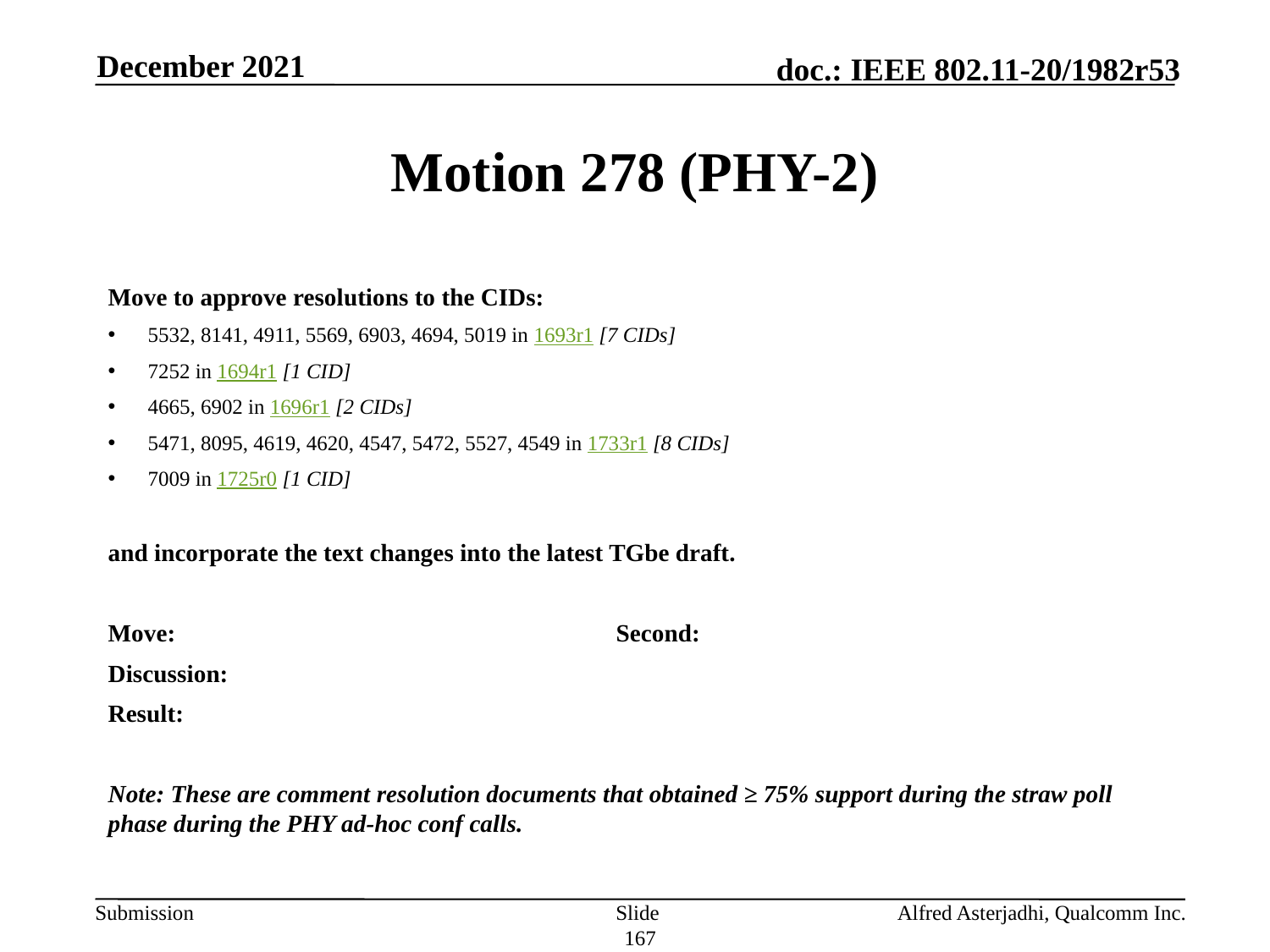

December 2021
# Motion 278 (PHY-2)
Move to approve resolutions to the CIDs:
5532, 8141, 4911, 5569, 6903, 4694, 5019 in 1693r1 [7 CIDs]
7252 in 1694r1 [1 CID]
4665, 6902 in 1696r1 [2 CIDs]
5471, 8095, 4619, 4620, 4547, 5472, 5527, 4549 in 1733r1 [8 CIDs]
7009 in 1725r0 [1 CID]

and incorporate the text changes into the latest TGbe draft.

Move: 				Second:
Discussion:
Result:

Note: These are comment resolution documents that obtained ≥ 75% support during the straw poll phase during the PHY ad-hoc conf calls.

Slide 167
Alfred Asterjadhi, Qualcomm Inc.